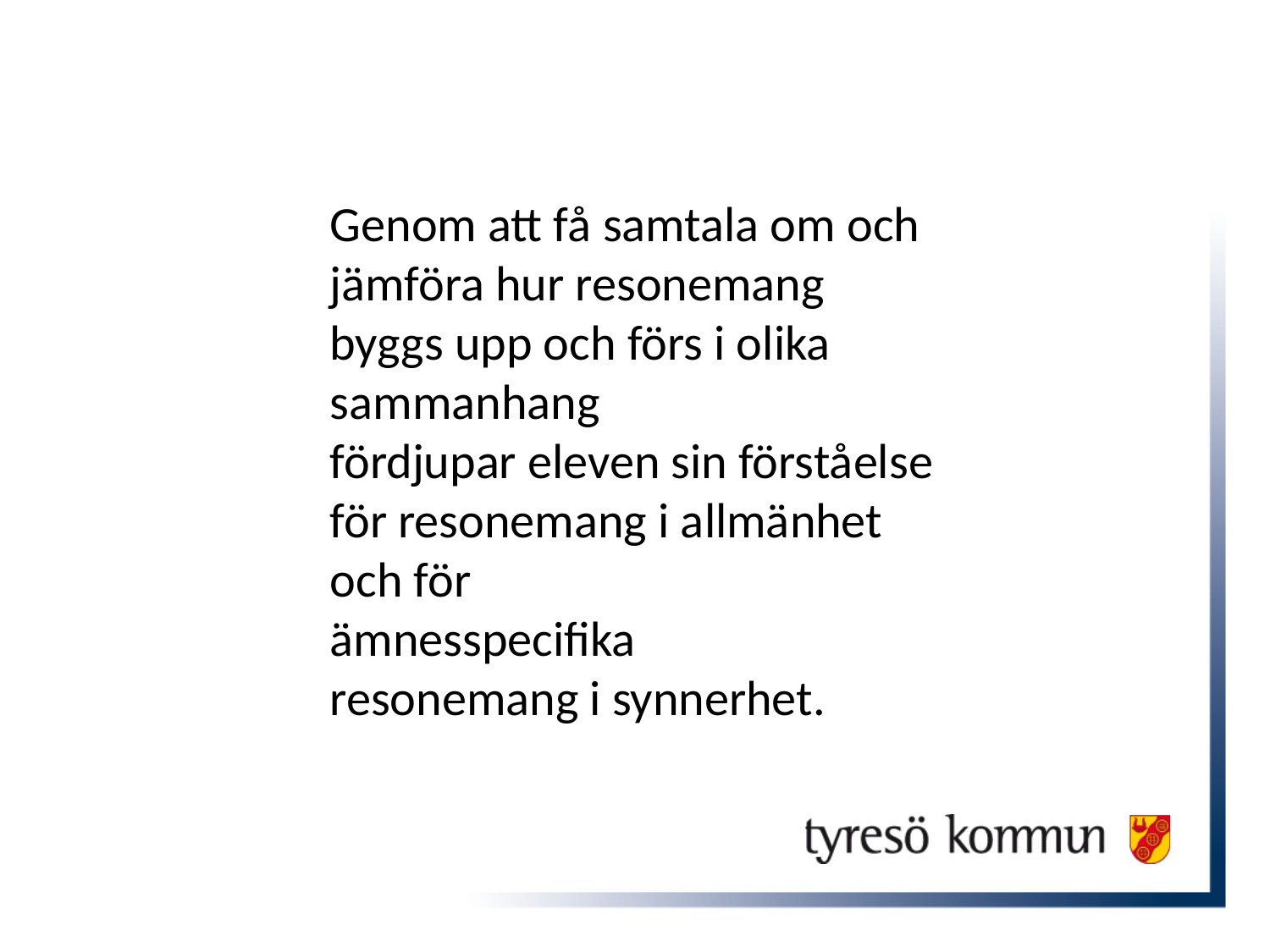

Genom att få samtala om och jämföra hur resonemang byggs upp och förs i olika
sammanhang
fördjupar eleven sin förståelse för resonemang i allmänhet och för
ämnesspecifika
resonemang i synnerhet.